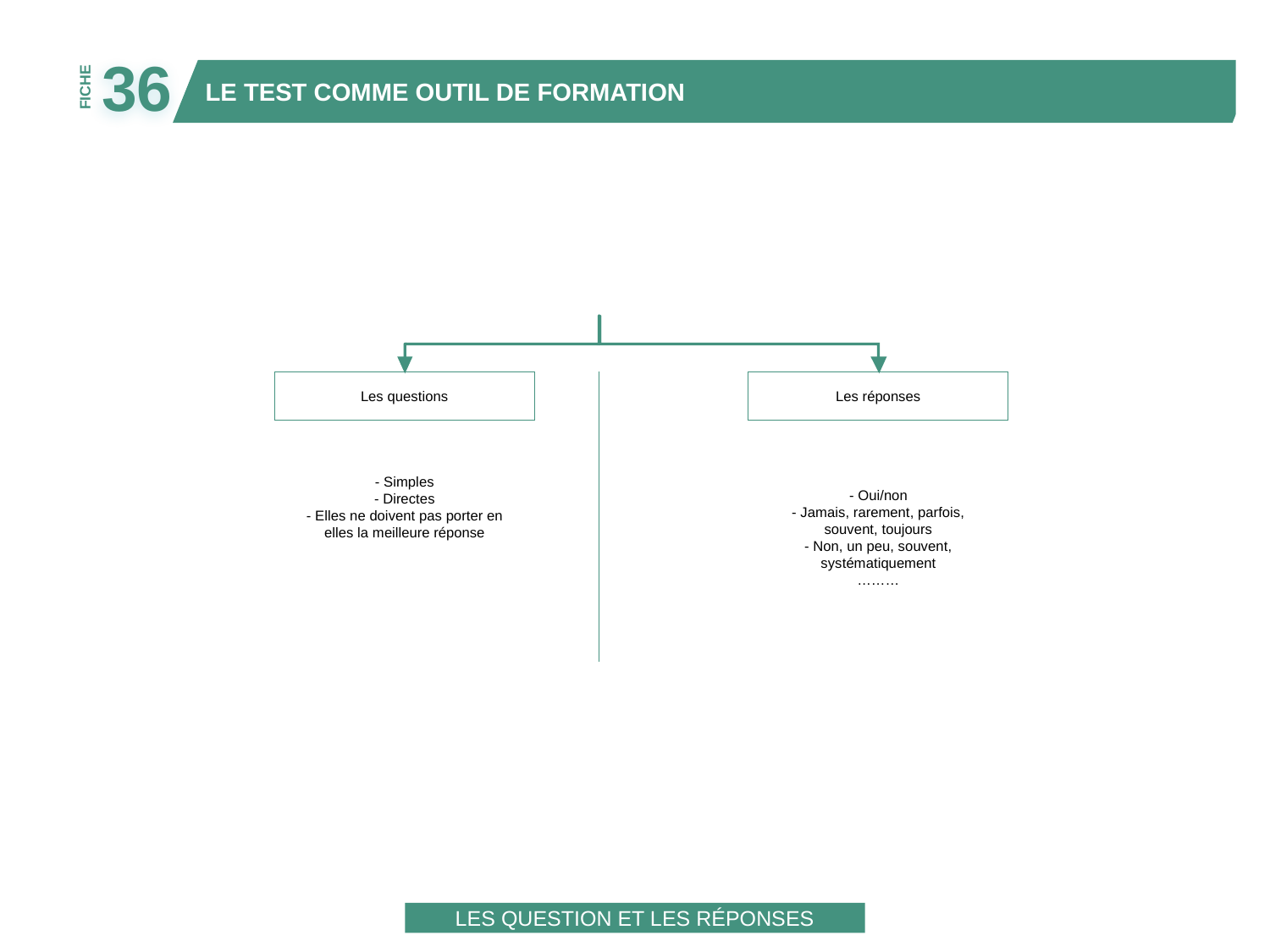

36

LE TEST COMME OUTIL DE FORMATION
FICHE

Les questions
Les réponses
- Simples
- Directes
- Elles ne doivent pas porter en
elles la meilleure réponse
- Oui/non
- Jamais, rarement, parfois,
souvent, toujours
- Non, un peu, souvent,
systématiquement
………
LES QUESTION ET LES RÉPONSES